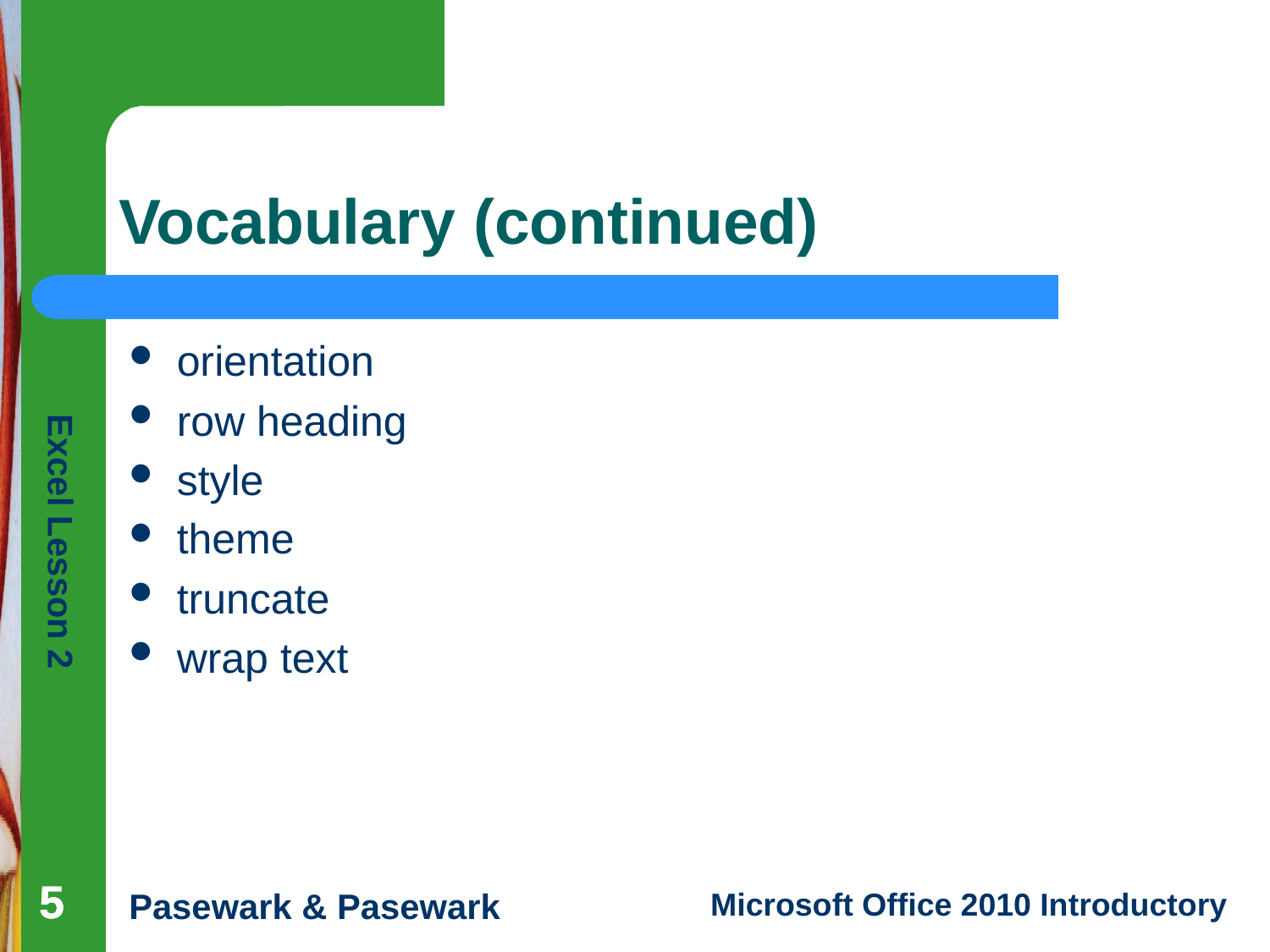

# Vocabulary (continued)
orientation
row heading
style
theme
truncate
wrap text
5
5
5